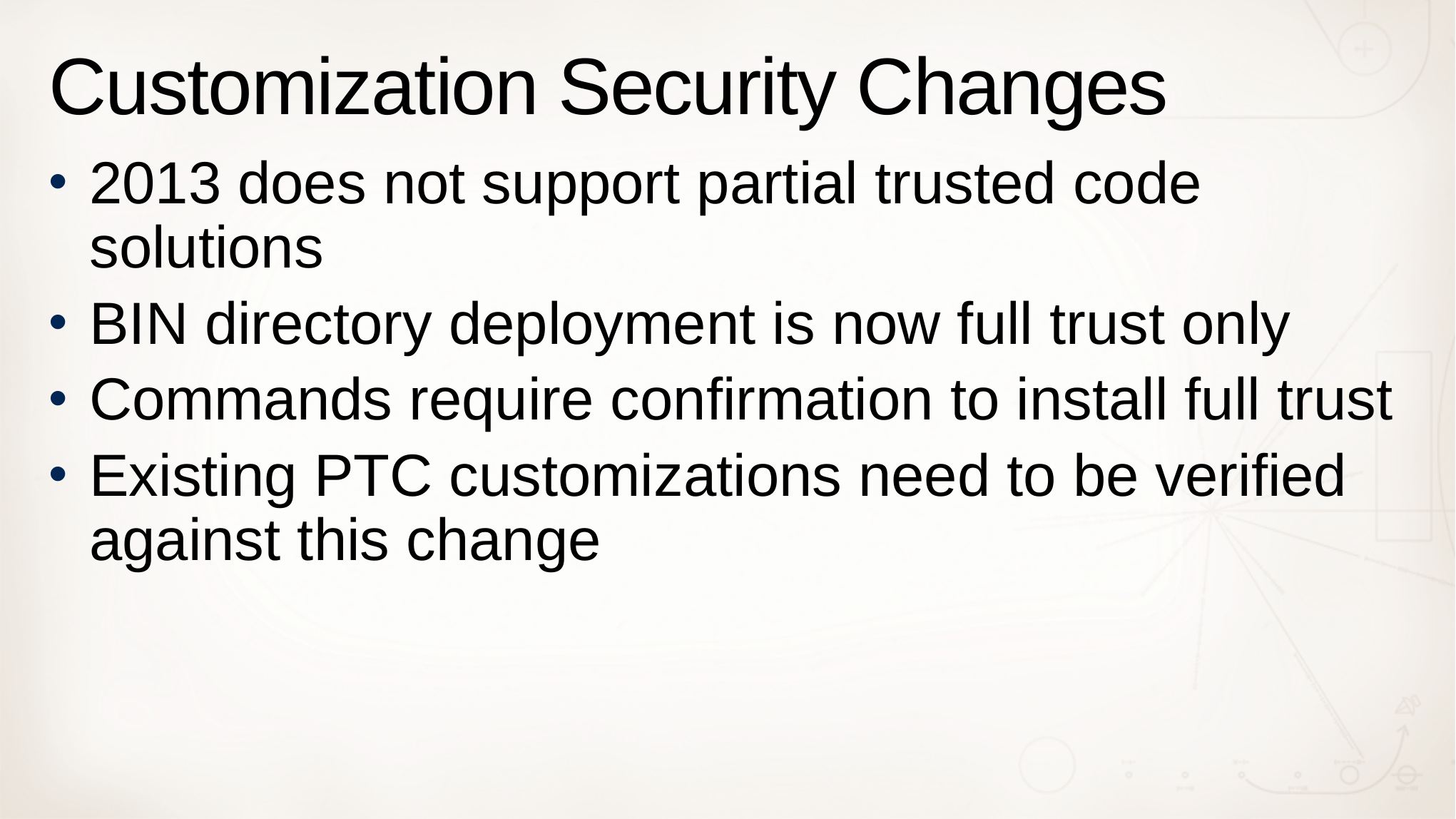

# Customization Security Changes
2013 does not support partial trusted code solutions
BIN directory deployment is now full trust only
Commands require confirmation to install full trust
Existing PTC customizations need to be verified against this change